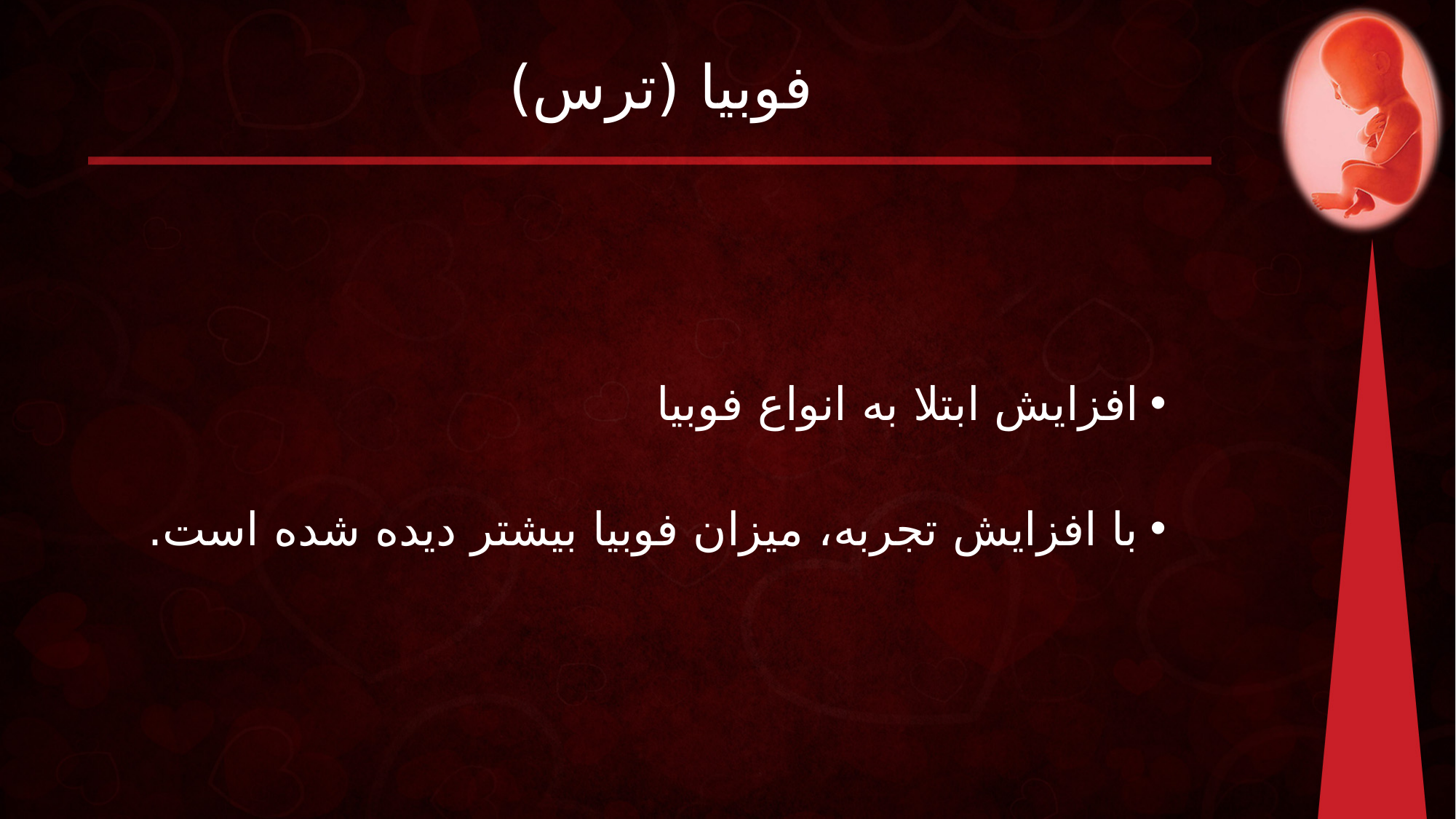

# فوبیا (ترس)
افزایش ابتلا به انواع فوبیا
با افزایش تجربه، میزان فوبیا بیشتر دیده شده است.